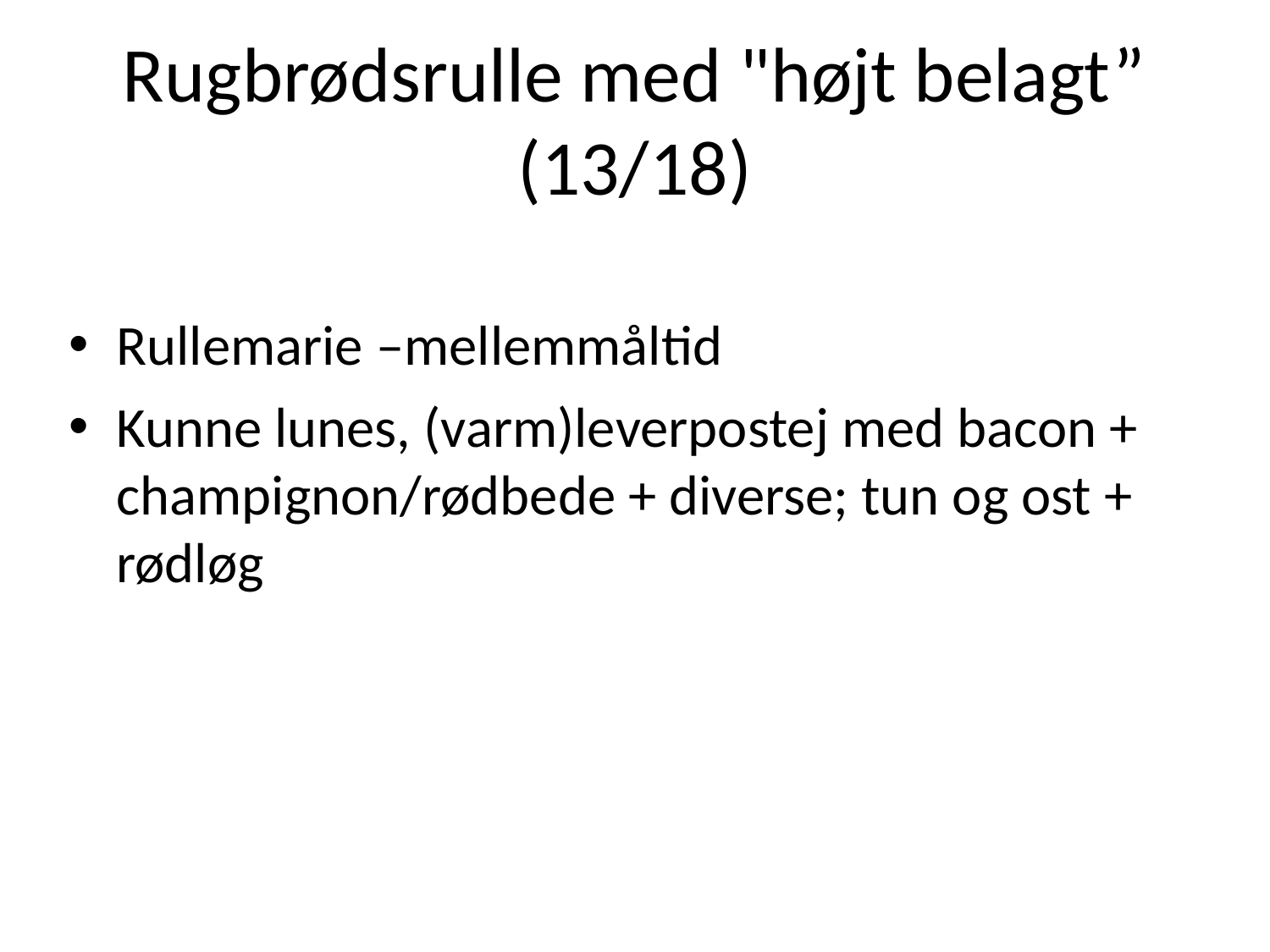

# Rugbrødsrulle med "højt belagt” (13/18)

Rullemarie –mellemmåltid
Kunne lunes, (varm)leverpostej med bacon + champignon/rødbede + diverse; tun og ost + rødløg